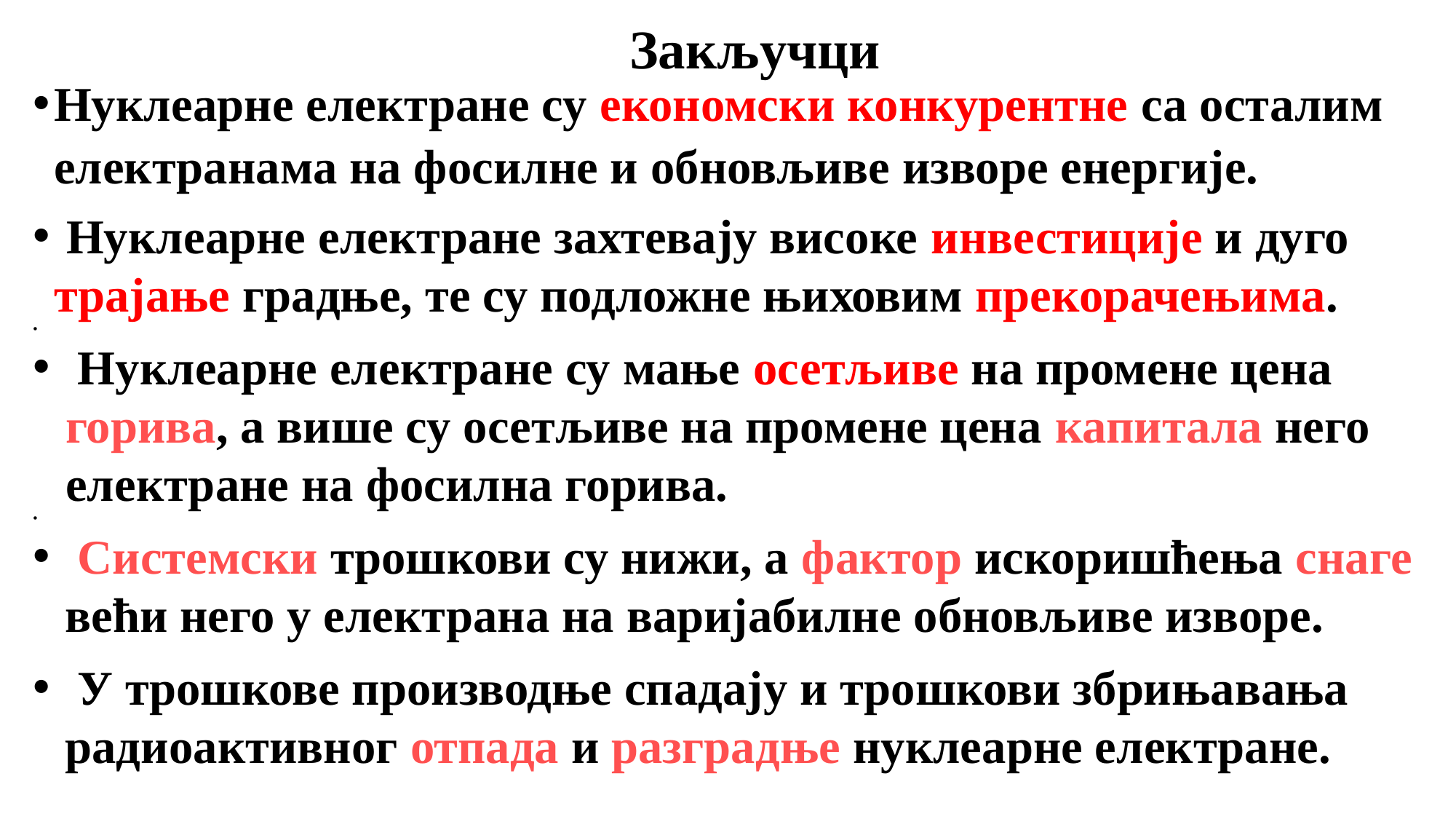

Закључци
Нуклеарне електране су економски конкурентне са осталим електранама на фосилне и обновљиве изворе енергије.
 Нуклеарне електране захтевају високе инвестиције и дуго трајање градње, те су подложне њиховим прекорачењима.

 Нуклеарне електране су мање осетљиве на промене цена горива, а више су осетљиве на промене цена капитала него електране на фосилна горива.

 Системски трошкови су нижи, а фактор искоришћења снаге већи него у електрана на варијабилне обновљиве изворе.

 У трошкове производње спадају и трошкови збрињавања радиоактивног отпада и разградње нуклеарне електране.